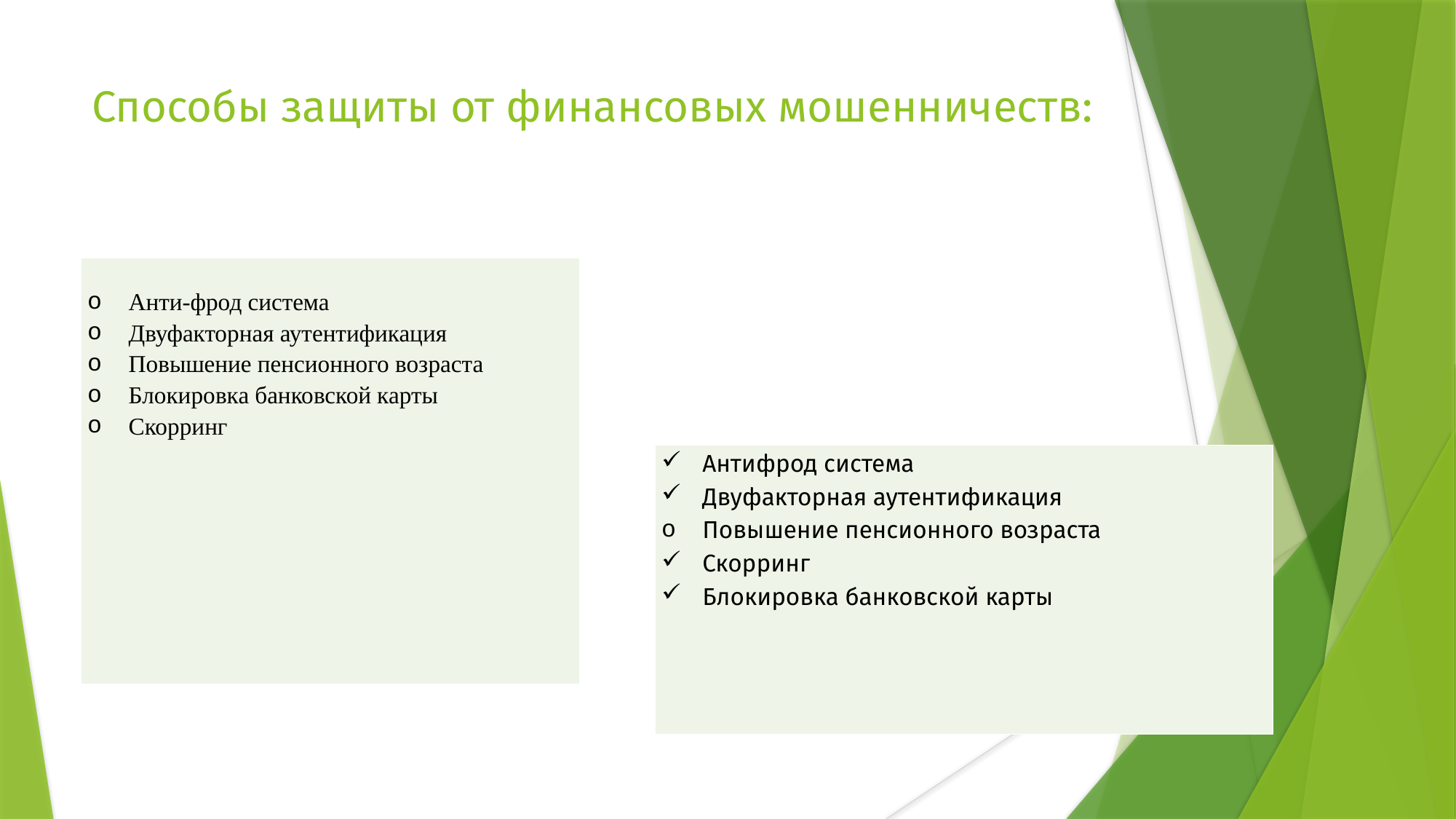

# Способы защиты от финансовых мошенничеств:
| Анти-фрод система Двуфакторная аутентификация Повышение пенсионного возраста Блокировка банковской карты Скорринг |
| --- |
| Антифрод система Двуфакторная аутентификация Повышение пенсионного возраста Скорринг Блокировка банковской карты |
| --- |